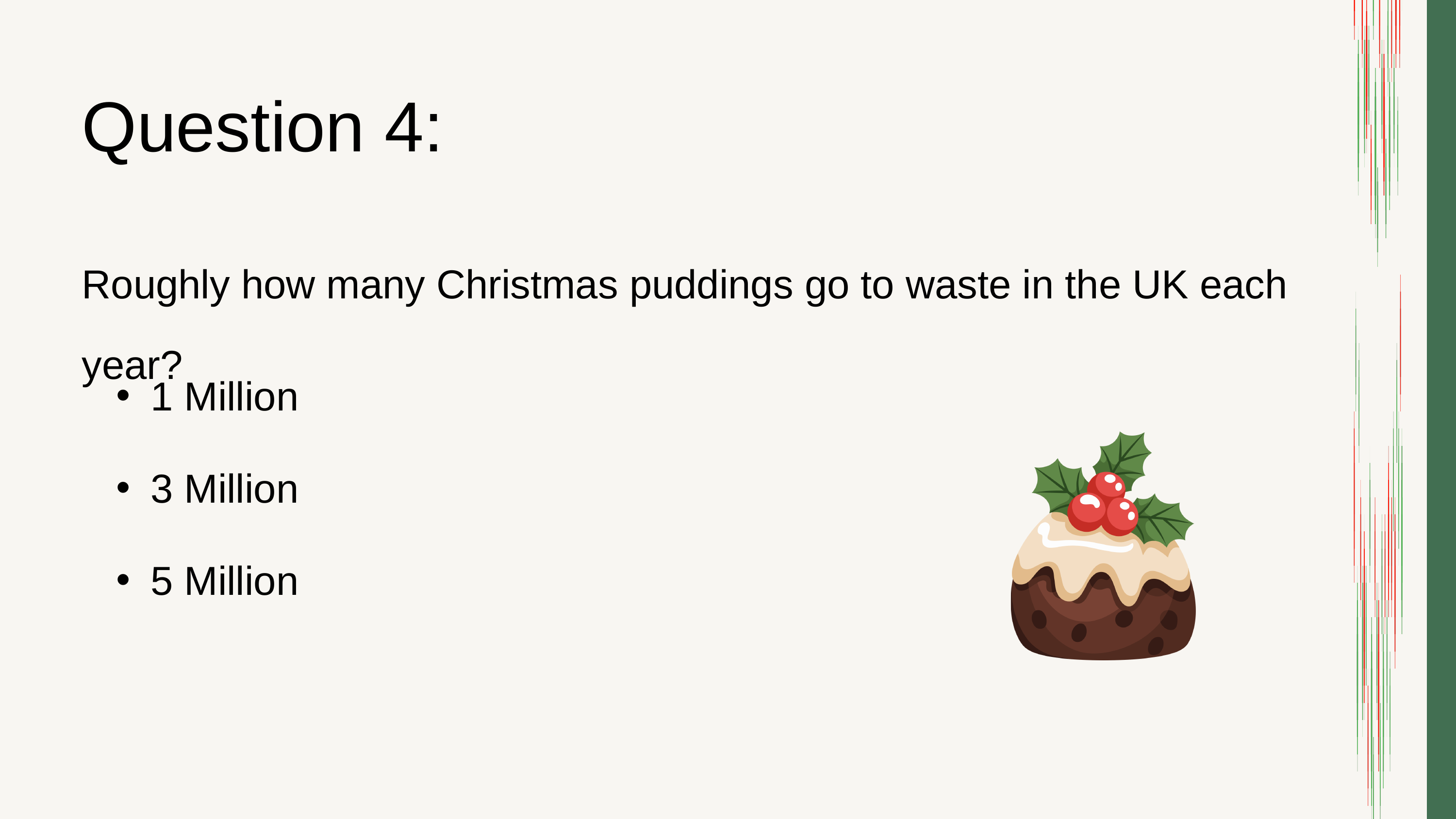

Question 4:
Roughly how many Christmas puddings go to waste in the UK each year?
1 Million
3 Million
5 Million